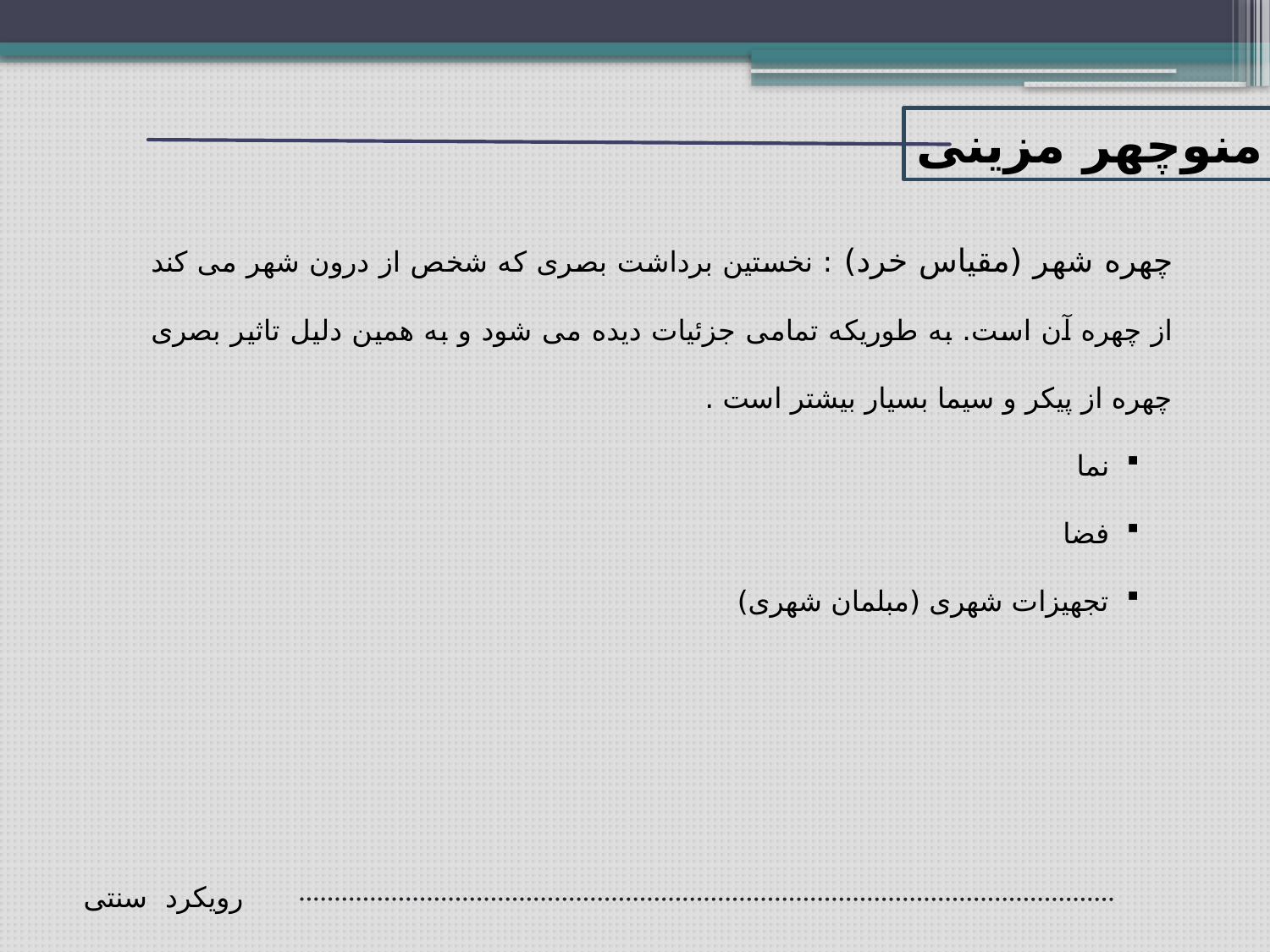

منوچهر مزینی
چهره شهر (مقیاس خرد) : نخستین برداشت بصری که شخص از درون شهر می کند از چهره آن است. به طوریکه تمامی جزئیات دیده می شود و به همین دلیل تاثیر بصری چهره از پیکر و سیما بسیار بیشتر است .
نما
فضا
تجهیزات شهری (مبلمان شهری)
رویکرد  سنتی